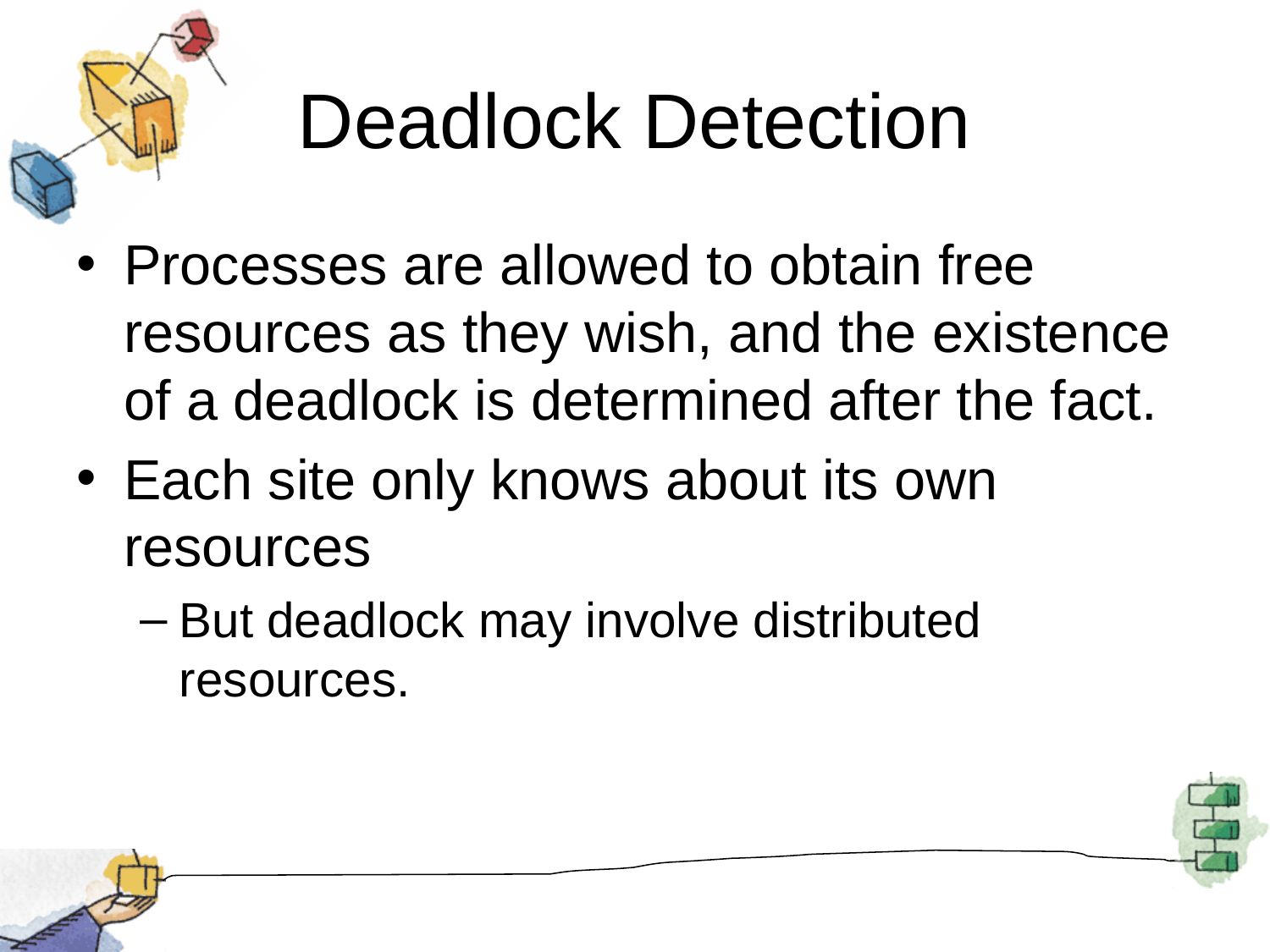

# Deadlock Detection
Processes are allowed to obtain free resources as they wish, and the existence of a deadlock is determined after the fact.
Each site only knows about its own resources
But deadlock may involve distributed resources.